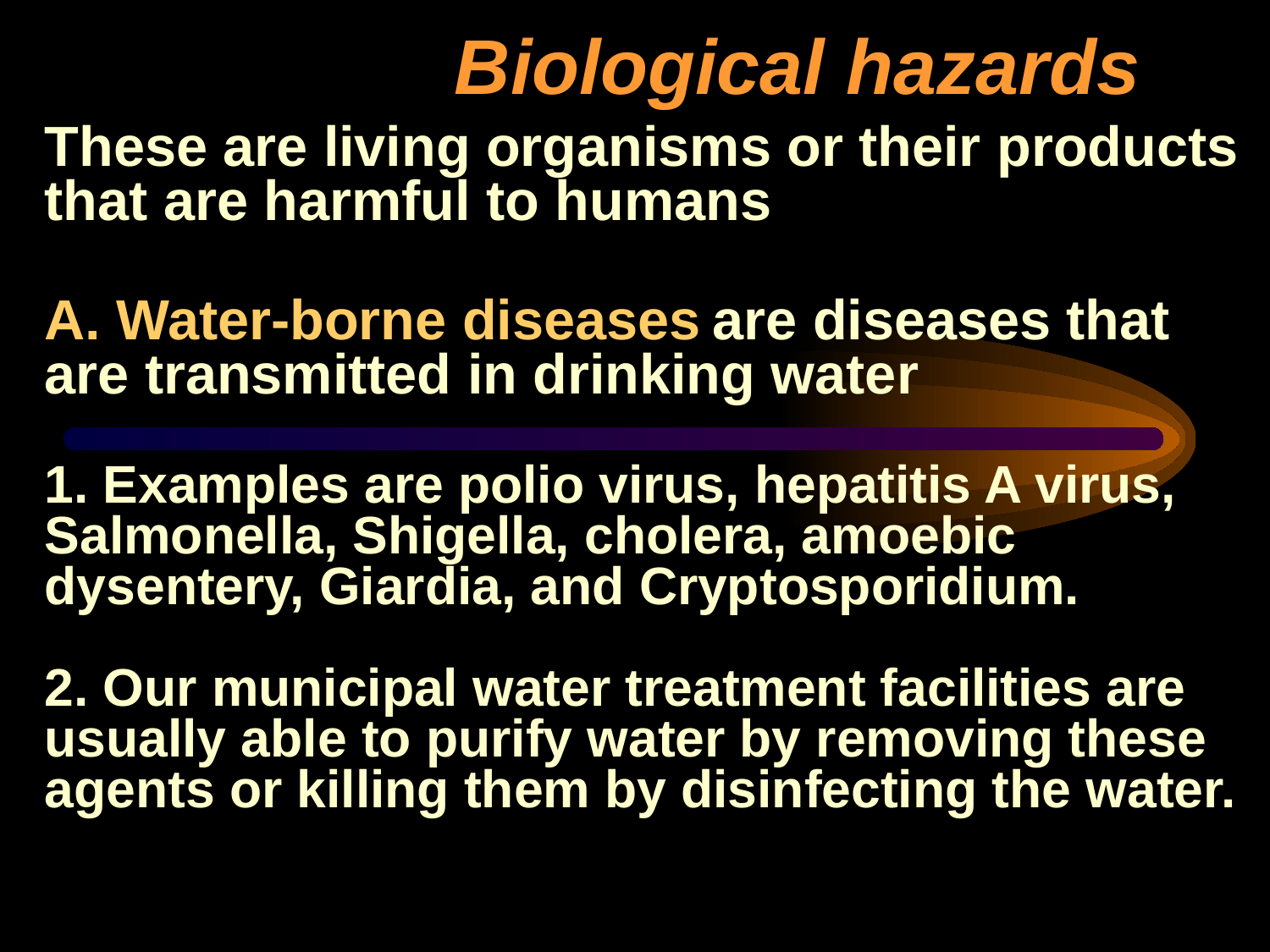

# Biological hazards
These are living organisms or their products that are harmful to humans
A. Water-borne diseases are diseases that are transmitted in drinking water
1. Examples are polio virus, hepatitis A virus, Salmonella, Shigella, cholera, amoebic dysentery, Giardia, and Cryptosporidium.
2. Our municipal water treatment facilities are usually able to purify water by removing these agents or killing them by disinfecting the water.